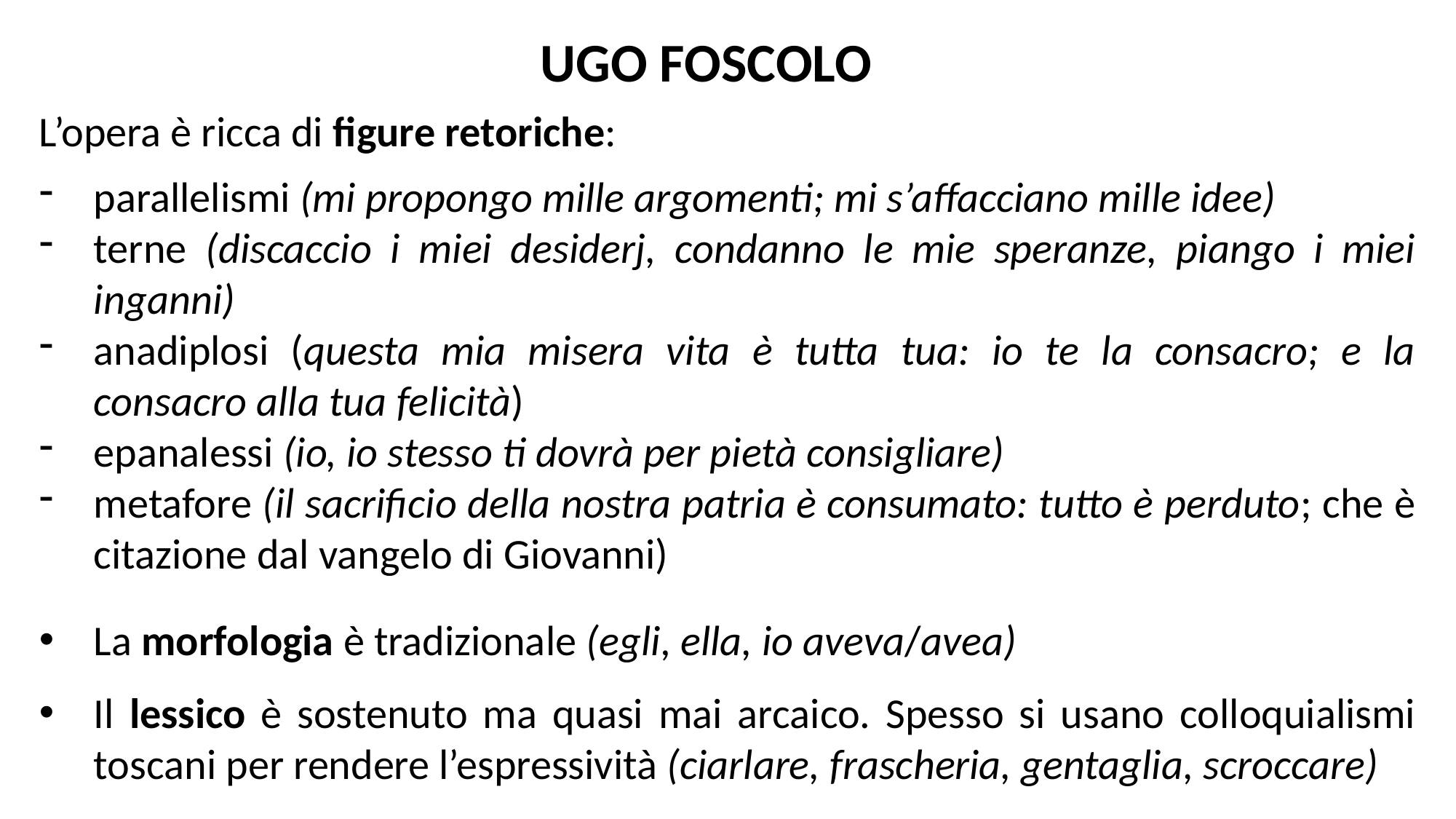

UGO FOSCOLO
L’opera è ricca di figure retoriche:

parallelismi (mi propongo mille argomenti; mi s’affacciano mille idee)
terne (discaccio i miei desiderj, condanno le mie speranze, piango i miei inganni)
anadiplosi (questa mia misera vita è tutta tua: io te la consacro; e la consacro alla tua felicità)
epanalessi (io, io stesso ti dovrà per pietà consigliare)
metafore (il sacrificio della nostra patria è consumato: tutto è perduto; che è citazione dal vangelo di Giovanni)
La morfologia è tradizionale (egli, ella, io aveva/avea)

Il lessico è sostenuto ma quasi mai arcaico. Spesso si usano colloquialismi toscani per rendere l’espressività (ciarlare, frascheria, gentaglia, scroccare)